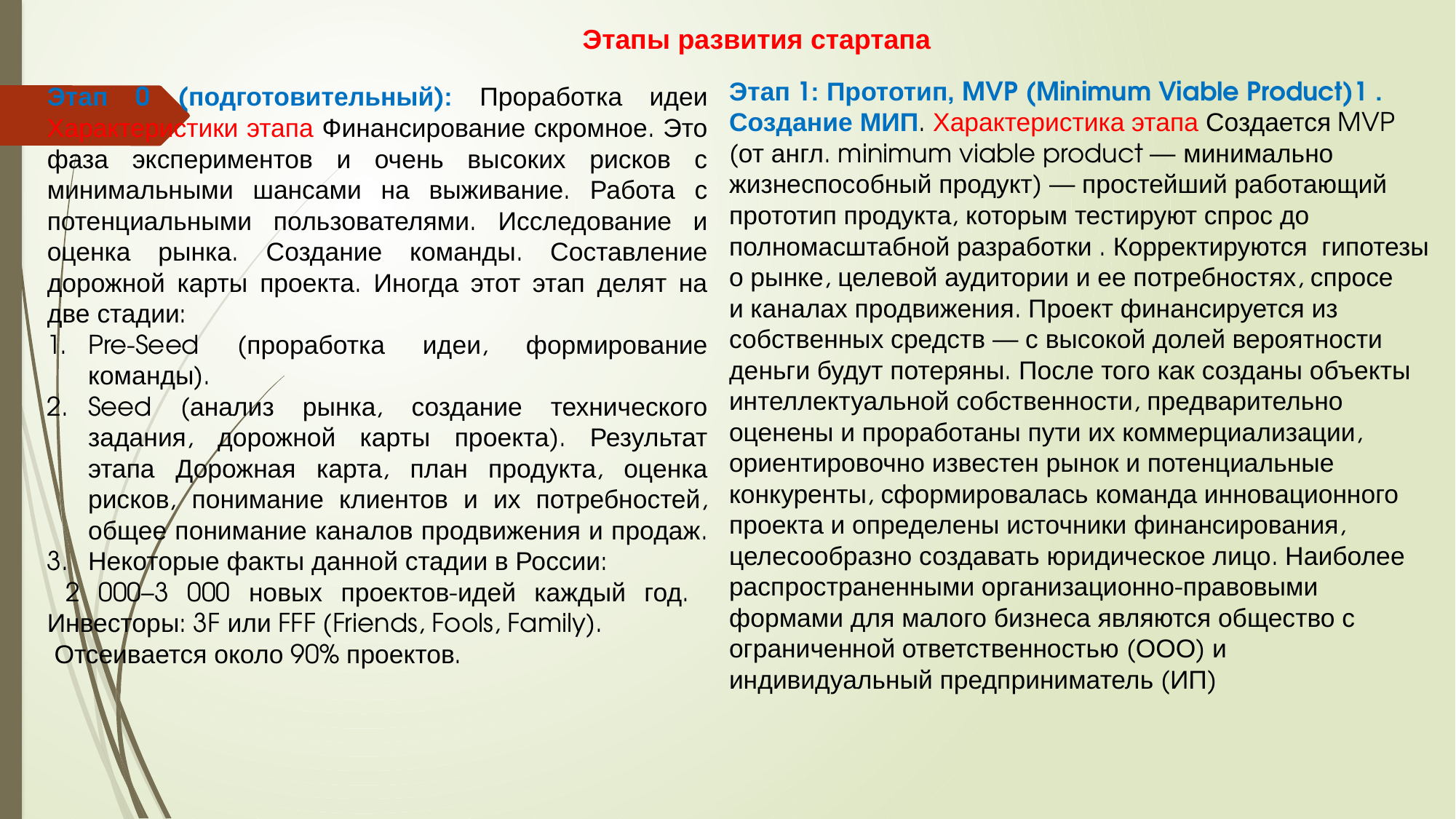

Этапы развития стартапа
Этап 1: Прототип, MVP (Minimum Viable Product)1 . Создание МИП. Характеристика этапа Создается MVP (от англ. minimum viable product — минимально жизнеспособный продукт) — простейший работающий прототип продукта, которым тестируют спрос до полномасштабной разработки . Корректируются  гипотезы о рынке, целевой аудитории и ее потребностях, спросе  и каналах продвижения. Проект финансируется из собственных средств — с высокой долей вероятности деньги будут потеряны. После того как созданы объекты интеллектуальной собственности, предварительно оценены и проработаны пути их коммерциализации, ориентировочно известен рынок и потенциальные конкуренты, сформировалась команда инновационного проекта и определены источники финансирования, целесообразно создавать юридическое лицо. Наиболее распространенными организационно-правовыми формами для малого бизнеса являются общество с ограниченной ответственностью (ООО) и индивидуальный предприниматель (ИП)
Этап 0 (подготовительный): Проработка идеи Характеристики этапа Финансирование скромное. Это фаза экспериментов и очень высоких рисков с минимальными шансами на выживание. Работа с потенциальными пользователями. Исследование и оценка рынка. Создание команды. Составление дорожной карты проекта. Иногда этот этап делят на две стадии:
Pre-Seed (проработка идеи, формирование команды).
Seed (анализ рынка, создание технического задания, дорожной карты проекта). Результат этапа Дорожная карта, план продукта, оценка рисков, понимание клиентов и их потребностей, общее понимание каналов продвижения и продаж.
Некоторые факты данной стадии в России:
 2 000–3 000 новых проектов-идей каждый год.  Инвесторы: 3F или FFF (Friends, Fools, Family).
 Отсеивается около 90% проектов.